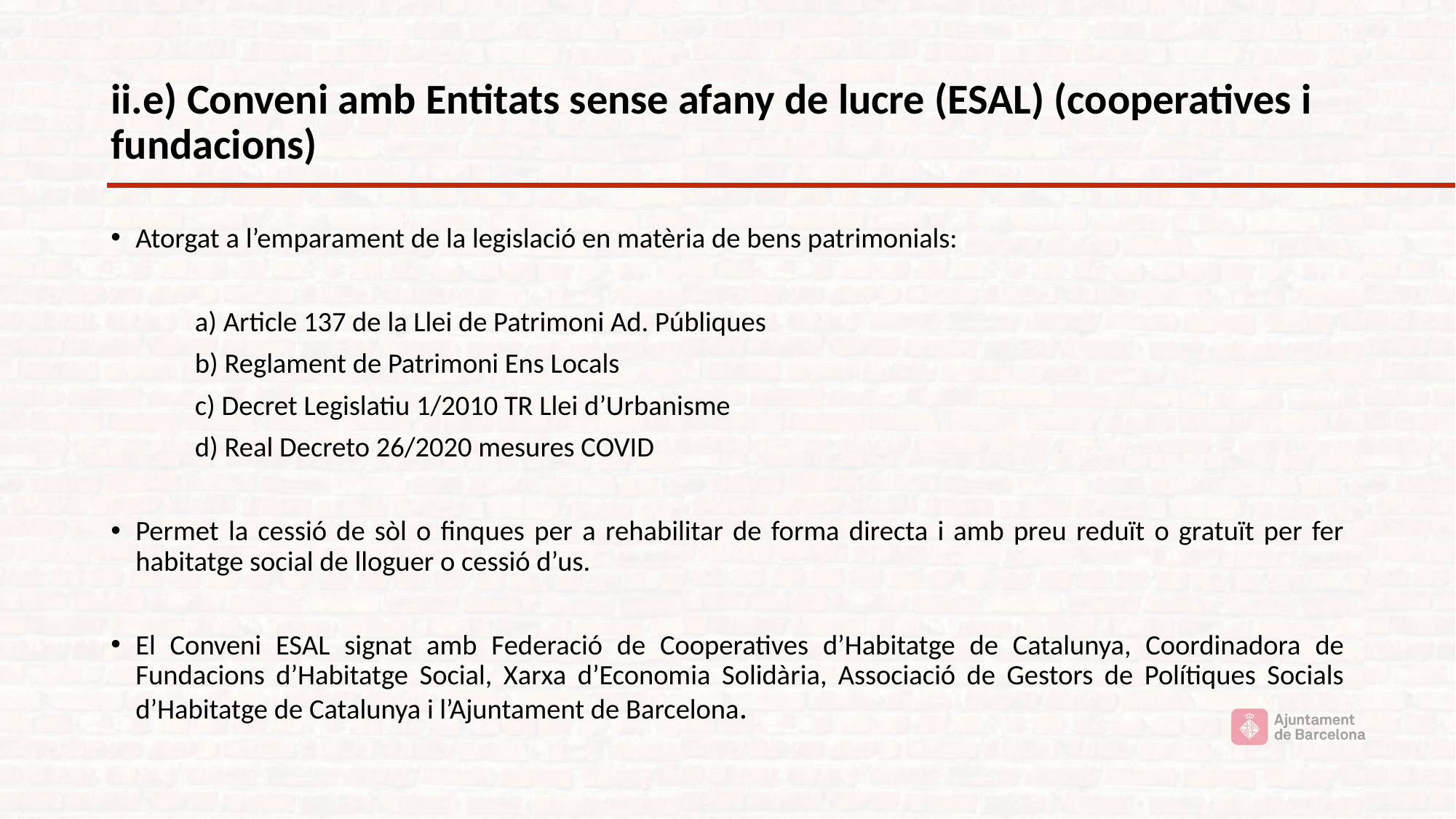

# ii.e) Conveni amb Entitats sense afany de lucre (ESAL) (cooperatives i fundacions)
Atorgat a l’emparament de la legislació en matèria de bens patrimonials:

	a) Article 137 de la Llei de Patrimoni Ad. Públiques
	b) Reglament de Patrimoni Ens Locals
	c) Decret Legislatiu 1/2010 TR Llei d’Urbanisme
	d) Real Decreto 26/2020 mesures COVID

Permet la cessió de sòl o finques per a rehabilitar de forma directa i amb preu reduït o gratuït per fer habitatge social de lloguer o cessió d’us.

El Conveni ESAL signat amb Federació de Cooperatives d’Habitatge de Catalunya, Coordinadora de Fundacions d’Habitatge Social, Xarxa d’Economia Solidària, Associació de Gestors de Polítiques Socials d’Habitatge de Catalunya i l’Ajuntament de Barcelona.